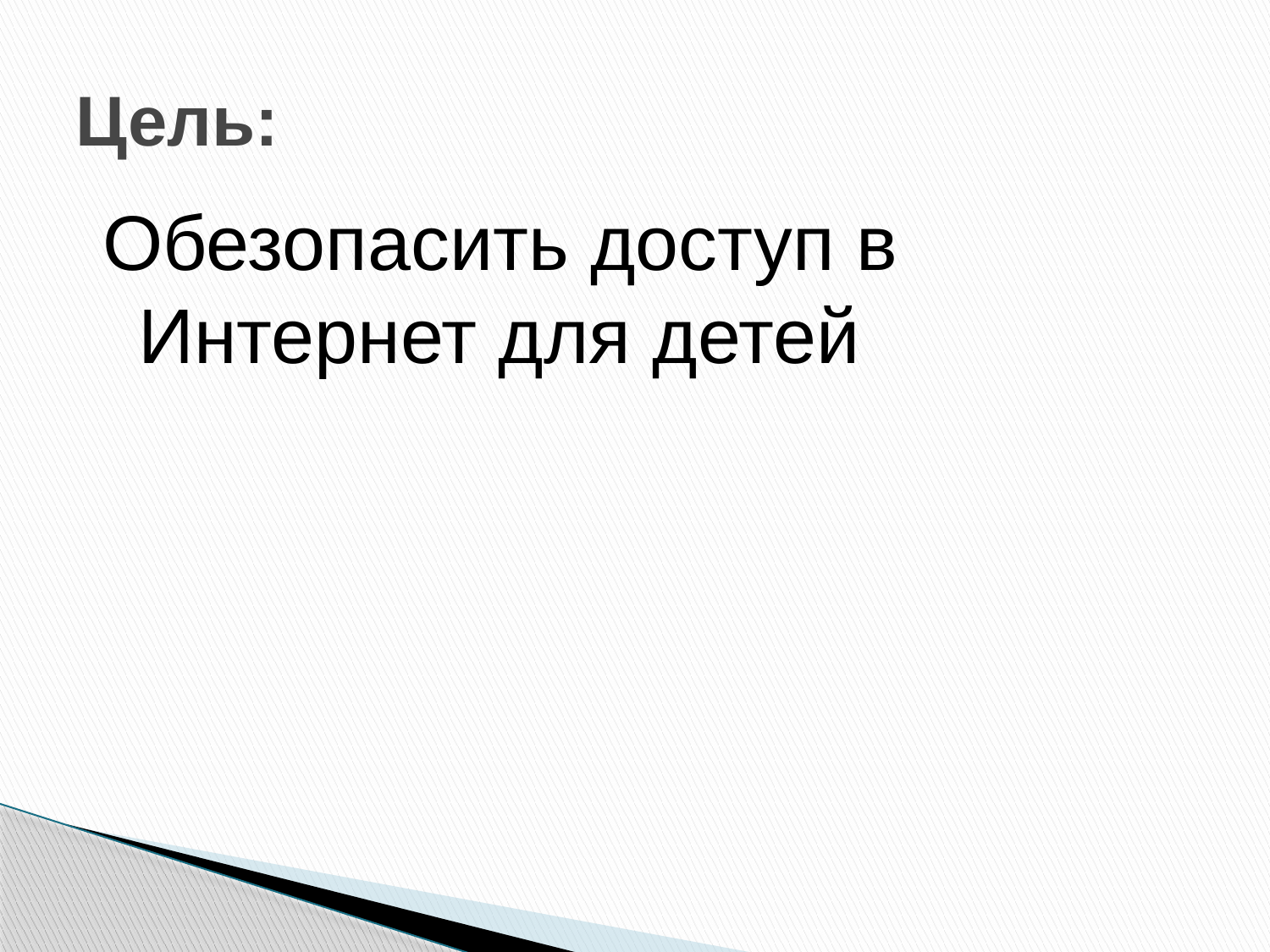

# Цель:
Обезопасить доступ в Интернет для детей